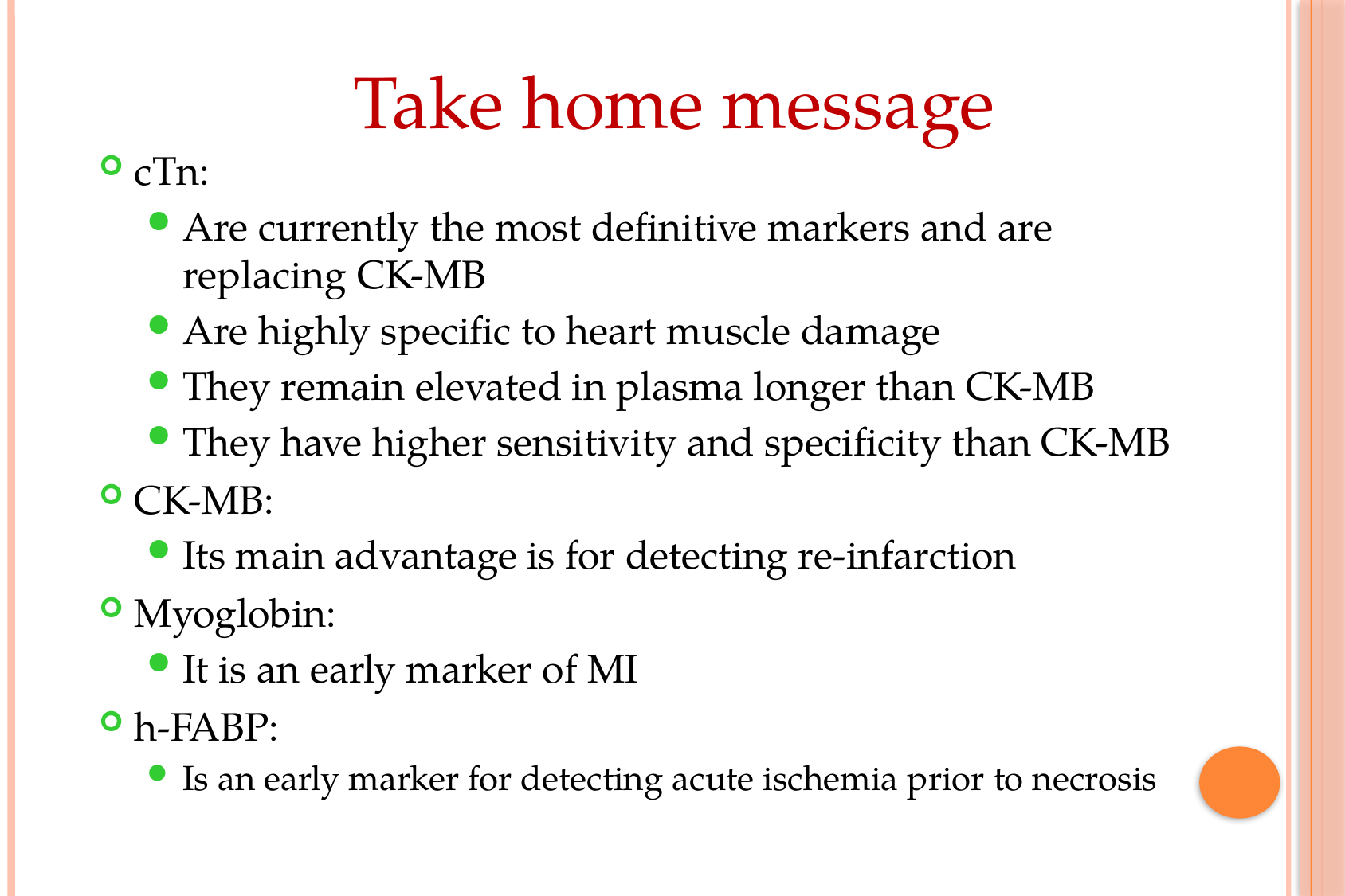

Take home message
cTn:
Are currently the most definitive markers and are replacing CK-MB
Are highly specific to heart muscle damage
They remain elevated in plasma longer than CK-MB
They have higher sensitivity and specificity than CK-MB
CK-MB:
Its main advantage is for detecting re-infarction
Myoglobin:
It is an early marker of MI
h-FABP:
Is an early marker for detecting acute ischemia prior to necrosis